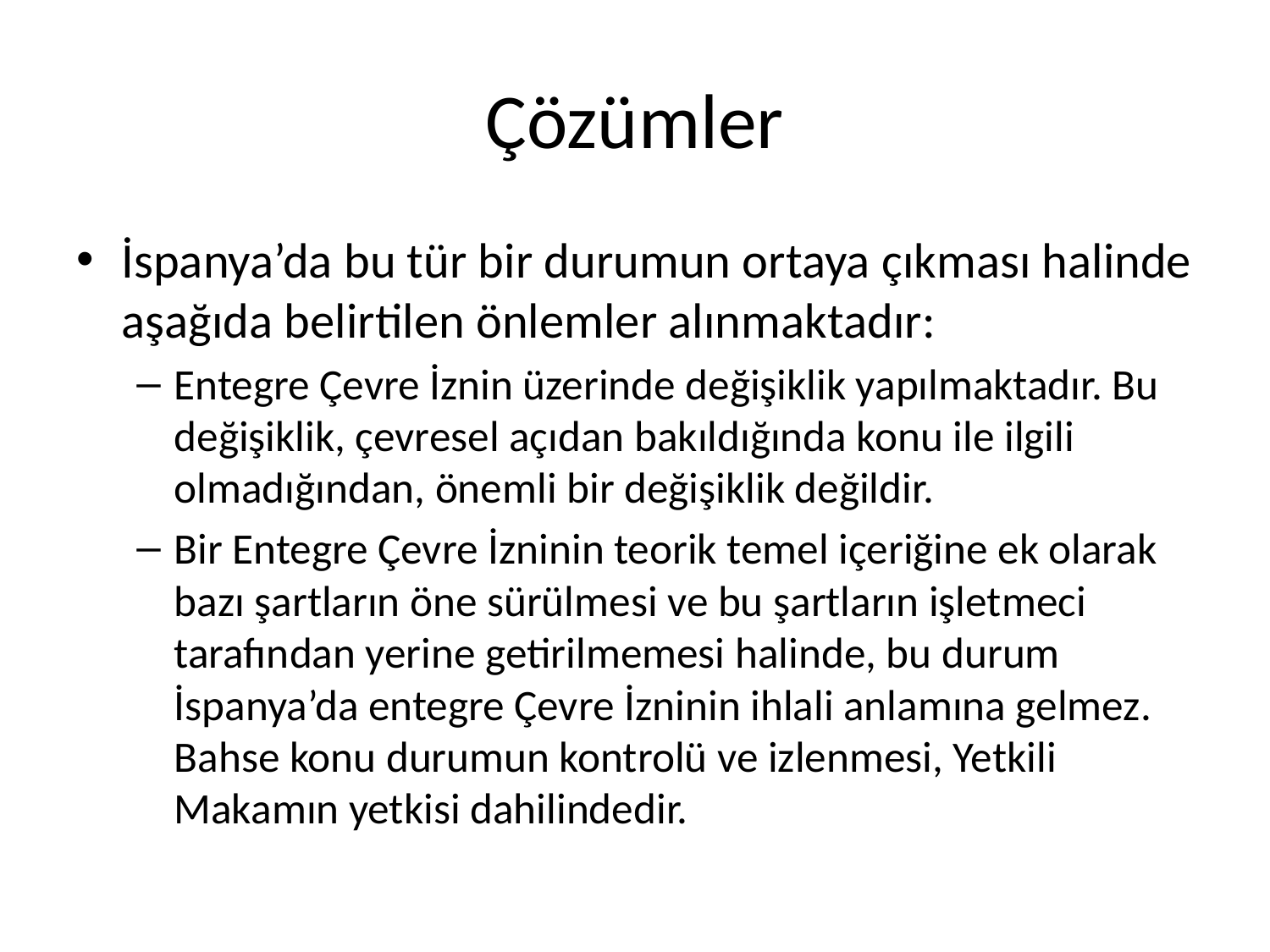

# Çözümler
İspanya’da bu tür bir durumun ortaya çıkması halinde aşağıda belirtilen önlemler alınmaktadır:
Entegre Çevre İznin üzerinde değişiklik yapılmaktadır. Bu değişiklik, çevresel açıdan bakıldığında konu ile ilgili olmadığından, önemli bir değişiklik değildir.
Bir Entegre Çevre İzninin teorik temel içeriğine ek olarak bazı şartların öne sürülmesi ve bu şartların işletmeci tarafından yerine getirilmemesi halinde, bu durum İspanya’da entegre Çevre İzninin ihlali anlamına gelmez. Bahse konu durumun kontrolü ve izlenmesi, Yetkili Makamın yetkisi dahilindedir.